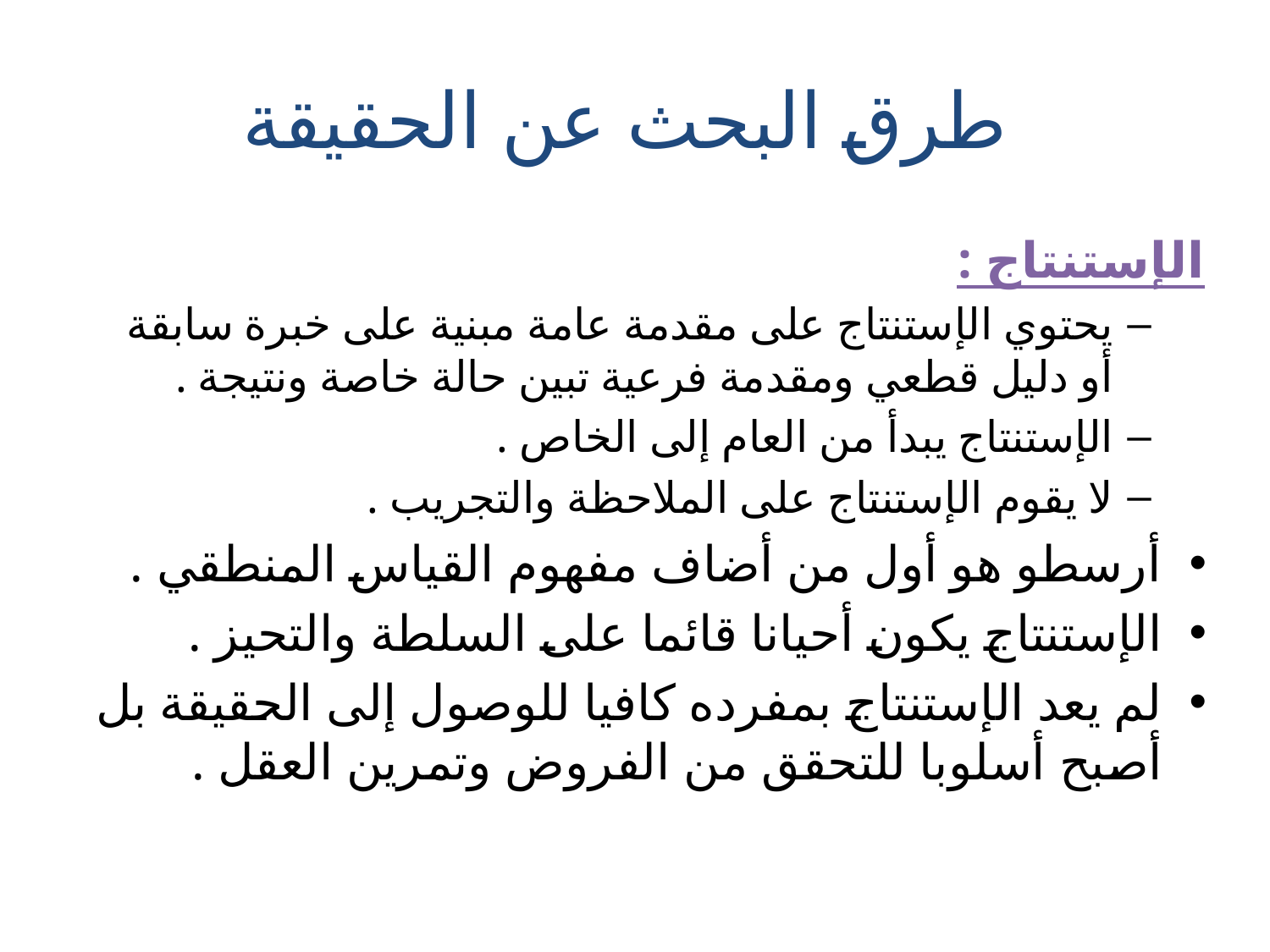

# طرق البحث عن الحقيقة
الإستنتاج :
يحتوي الإستنتاج على مقدمة عامة مبنية على خبرة سابقة أو دليل قطعي ومقدمة فرعية تبين حالة خاصة ونتيجة .
الإستنتاج يبدأ من العام إلى الخاص .
لا يقوم الإستنتاج على الملاحظة والتجريب .
أرسطو هو أول من أضاف مفهوم القياس المنطقي .
الإستنتاج يكون أحيانا قائما على السلطة والتحيز .
لم يعد الإستنتاج بمفرده كافيا للوصول إلى الحقيقة بل أصبح أسلوبا للتحقق من الفروض وتمرين العقل .